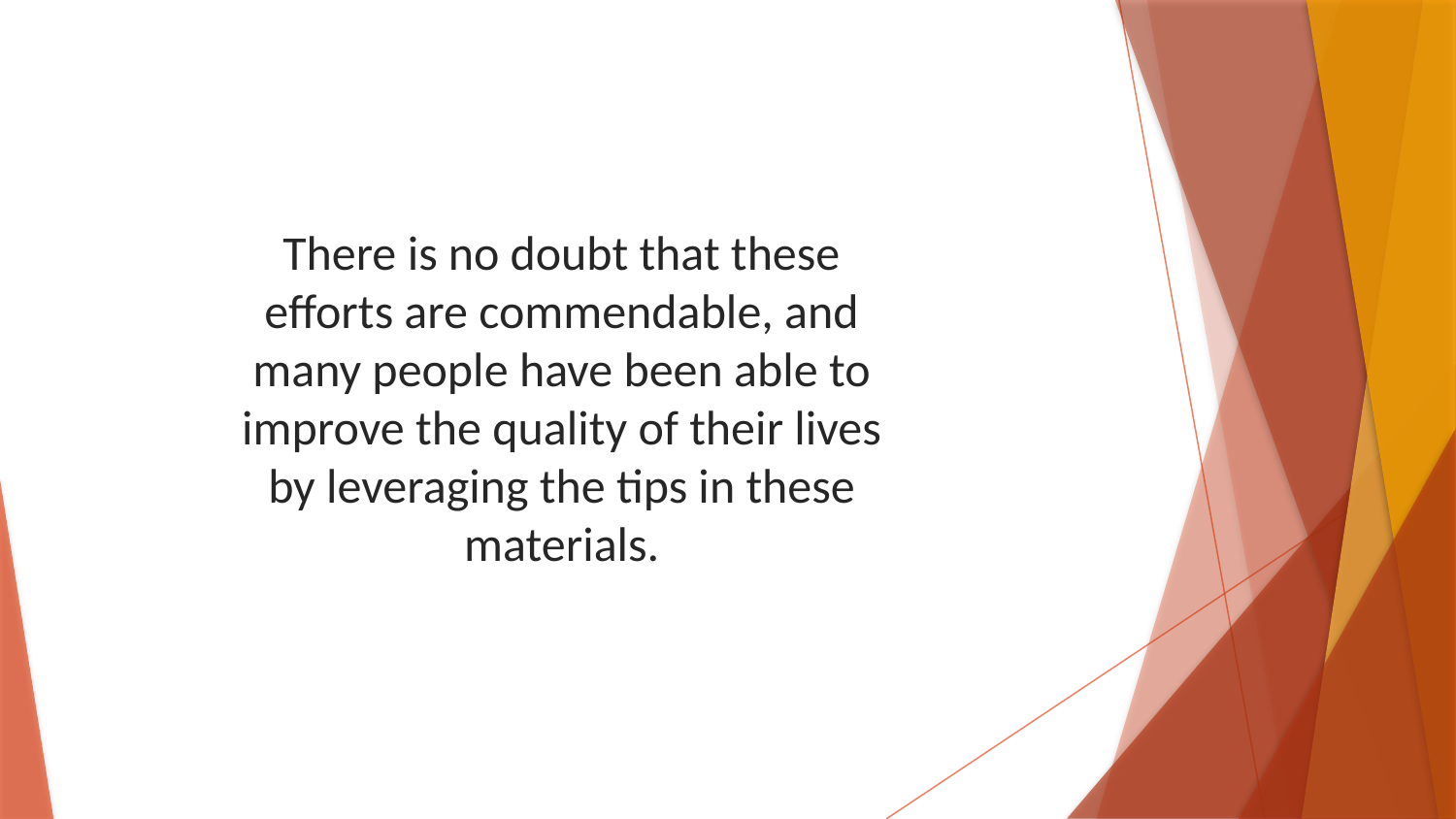

There is no doubt that these efforts are commendable, and many people have been able to improve the quality of their lives by leveraging the tips in these materials.